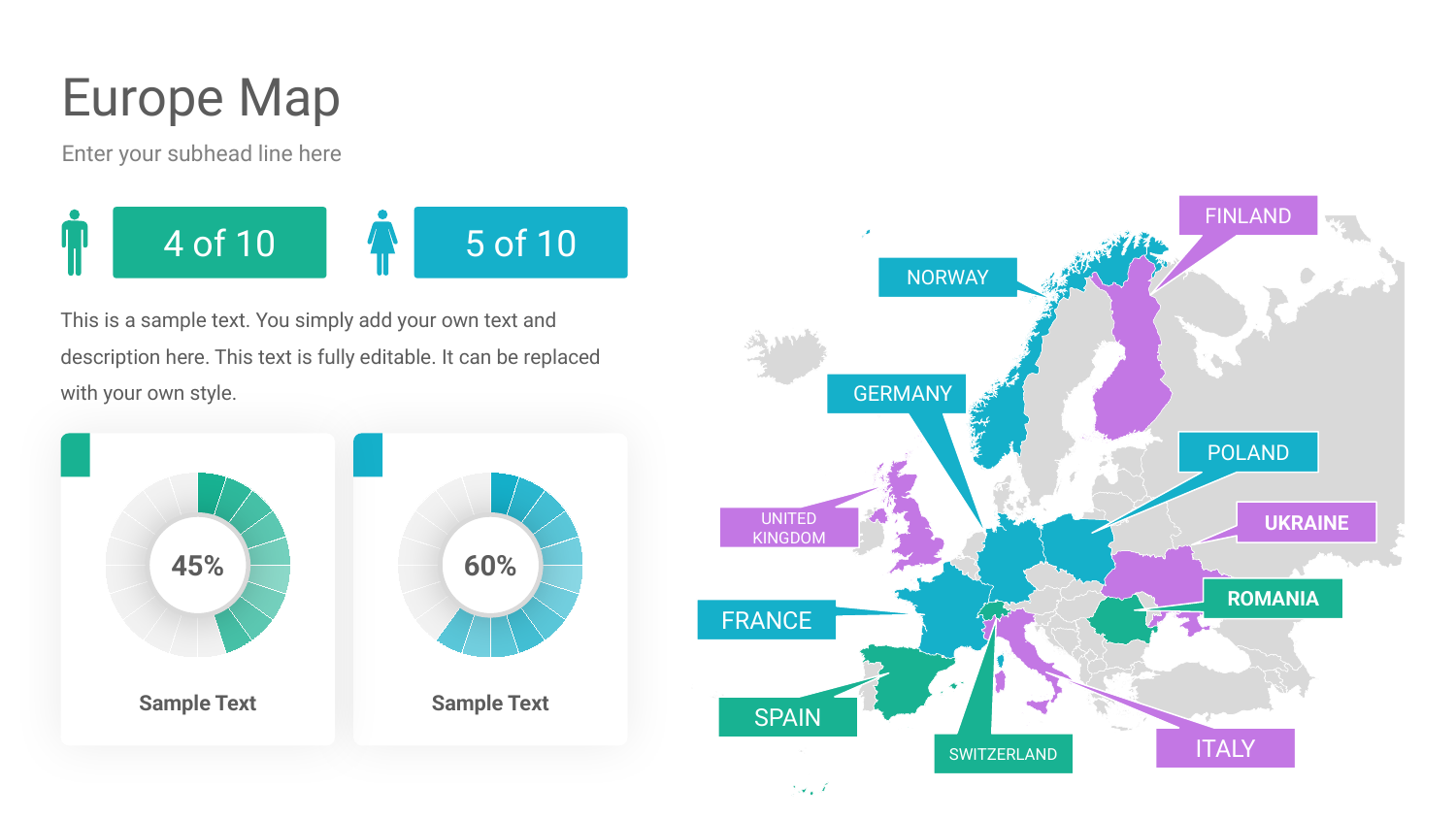

# Europe Map
Enter your subhead line here

FINLAND
4 of 10
5 of 10

NORWAY
This is a sample text. You simply add your own text and description here. This text is fully editable. It can be replaced with your own style.

GERMANY

POLAND

45%

60%

UNITED
KINGDOM
UKRAINE

ROMANIA

FRANCE
Sample Text
Sample Text

SPAIN

ITALY

SWITZERLAND